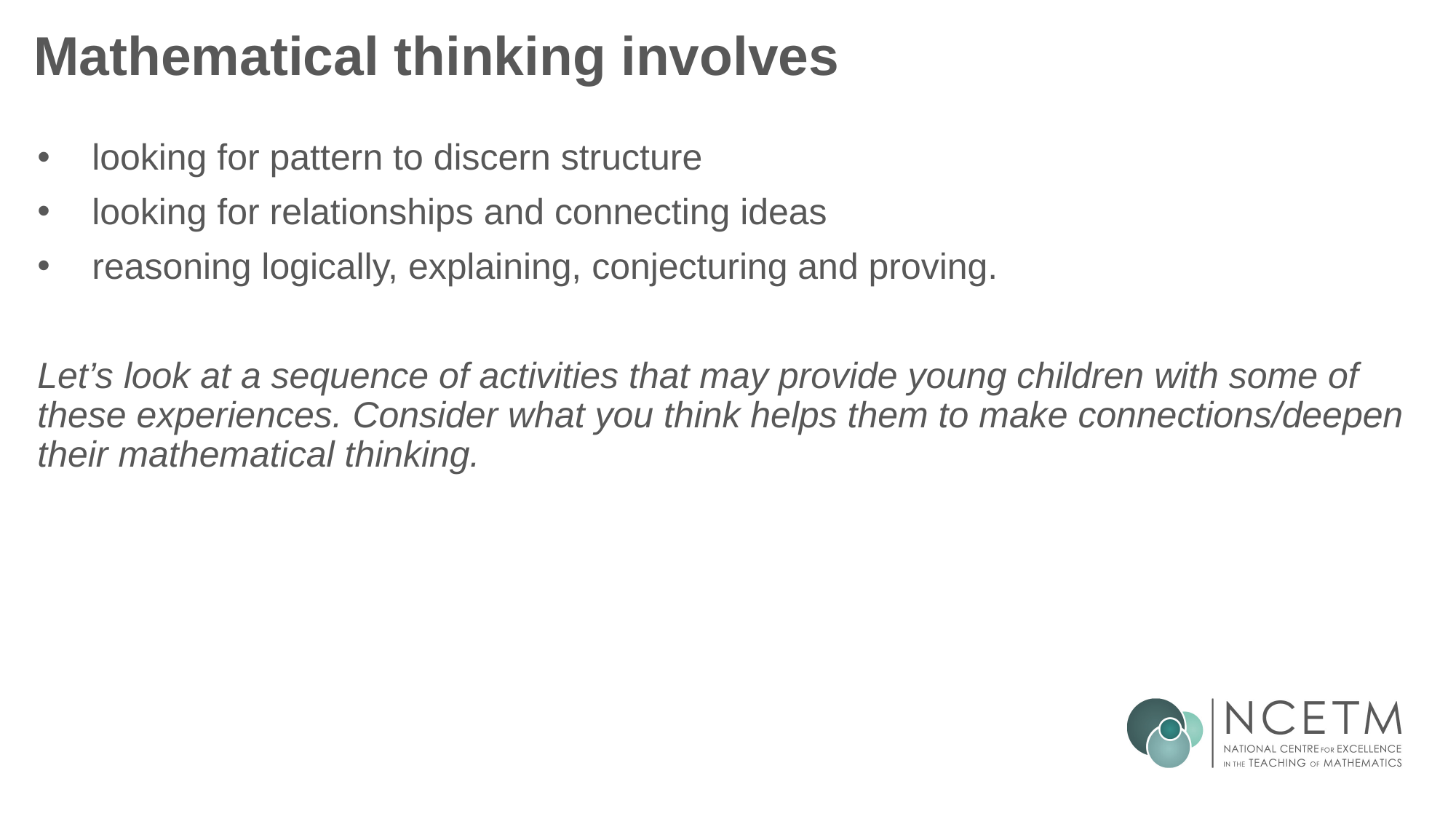

# Mathematical thinking involves
looking for pattern to discern structure
looking for relationships and connecting ideas
reasoning logically, explaining, conjecturing and proving.

Let’s look at a sequence of activities that may provide young children with some of these experiences. Consider what you think helps them to make connections/deepen their mathematical thinking.